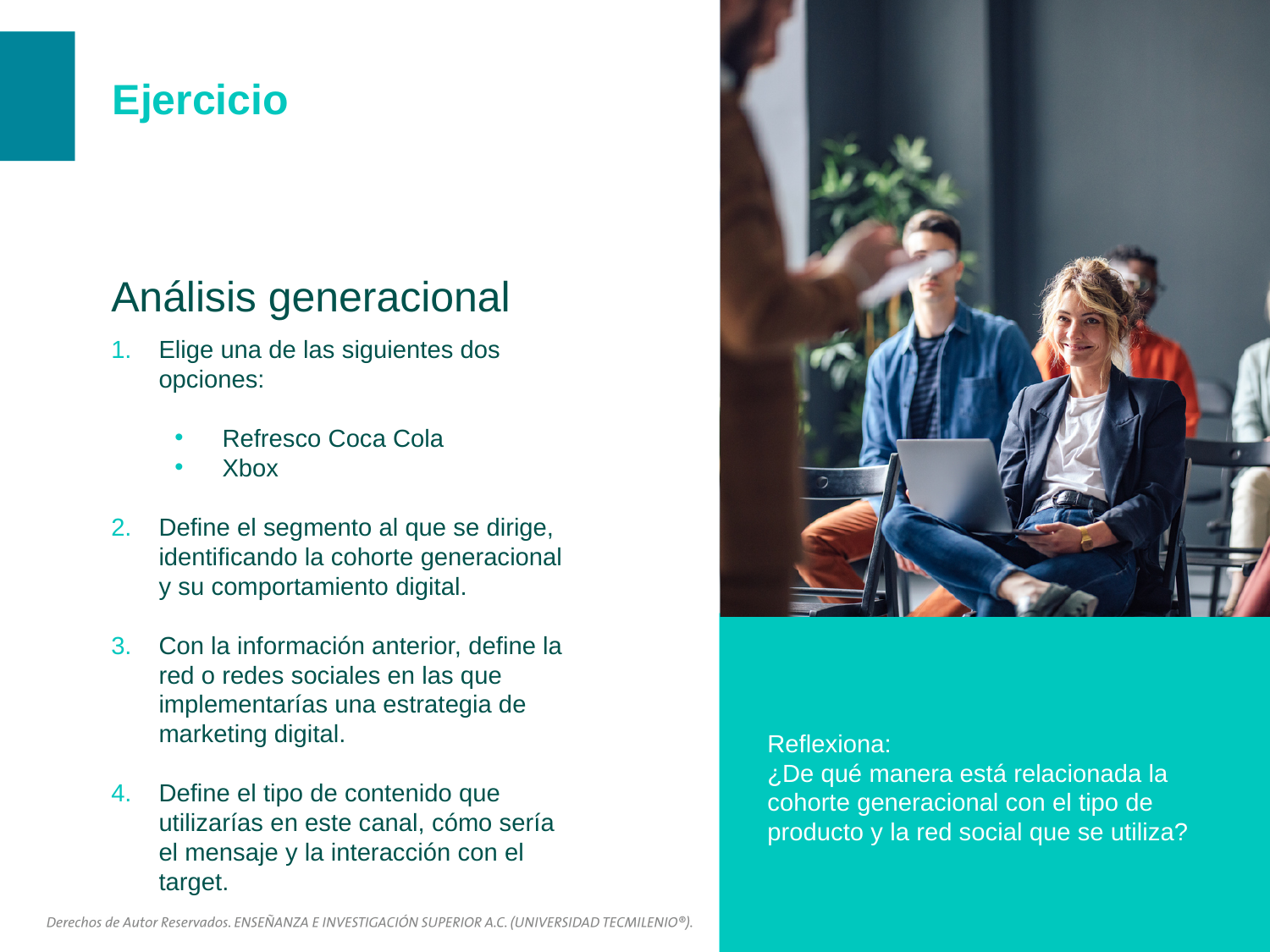

Análisis generacional
Elige una de las siguientes dos opciones:

Refresco Coca Cola
Xbox

Define el segmento al que se dirige, identificando la cohorte generacional y su comportamiento digital.

Con la información anterior, define la red o redes sociales en las que implementarías una estrategia de marketing digital.

Define el tipo de contenido que utilizarías en este canal, cómo sería el mensaje y la interacción con el target.

Reflexiona:
¿De qué manera está relacionada la cohorte generacional con el tipo de producto y la red social que se utiliza?